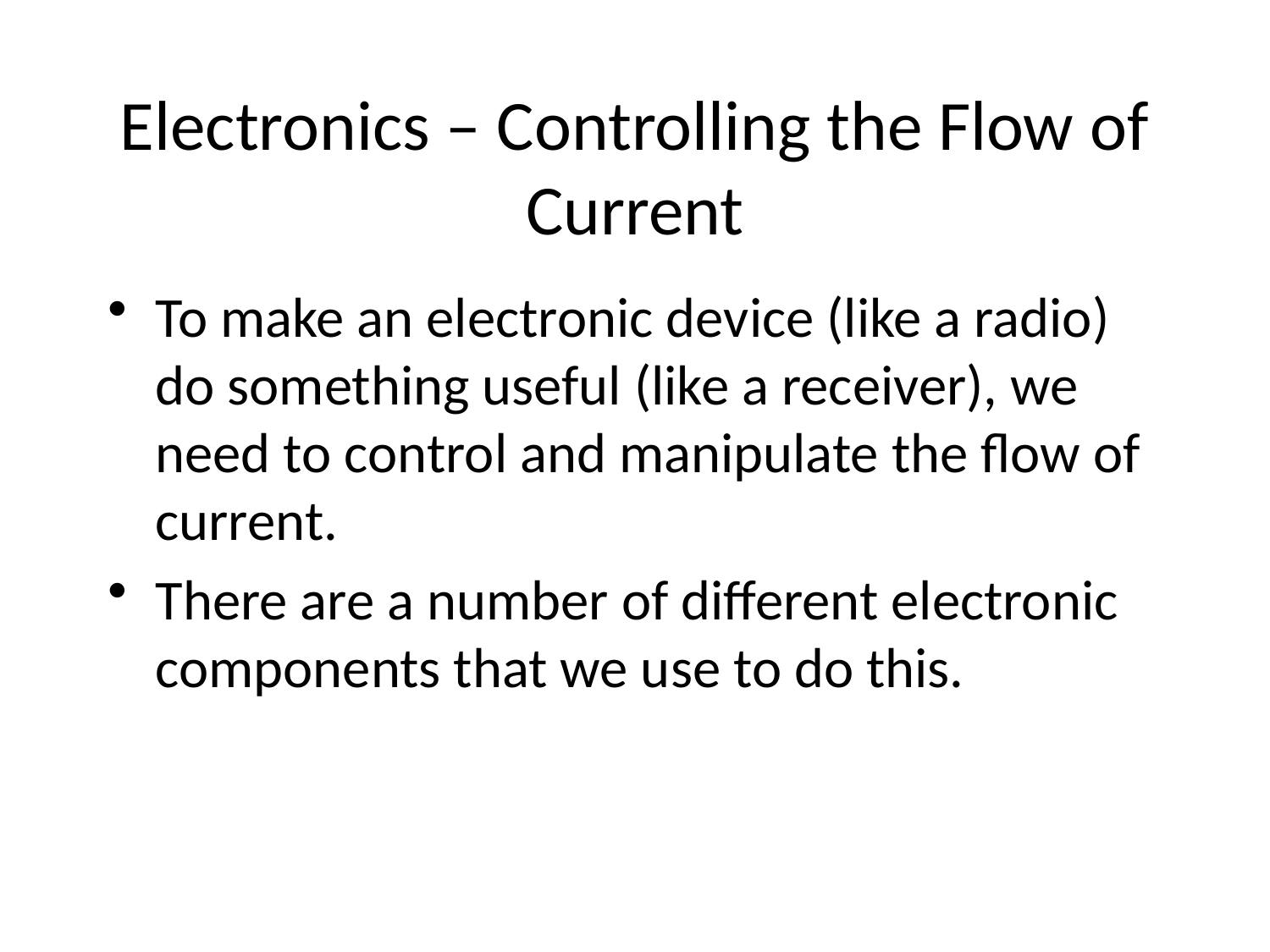

Electronics – Controlling the Flow of Current
To make an electronic device (like a radio) do something useful (like a receiver), we need to control and manipulate the flow of current.
There are a number of different electronic components that we use to do this.